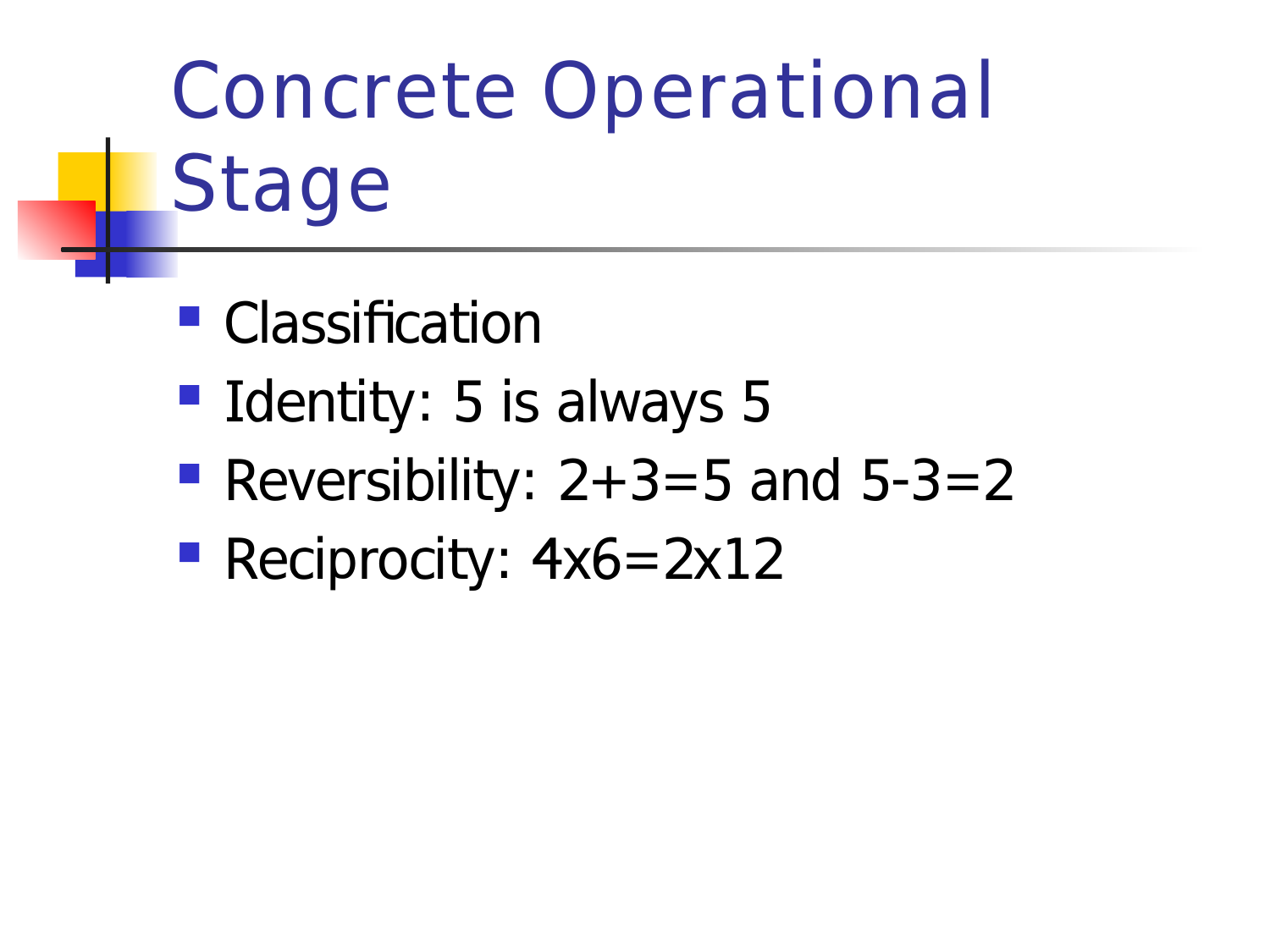

# Concrete Operational Stage
Classification
Identity: 5 is always 5
Reversibility: 2+3=5 and 5-3=2
Reciprocity: 4x6=2x12